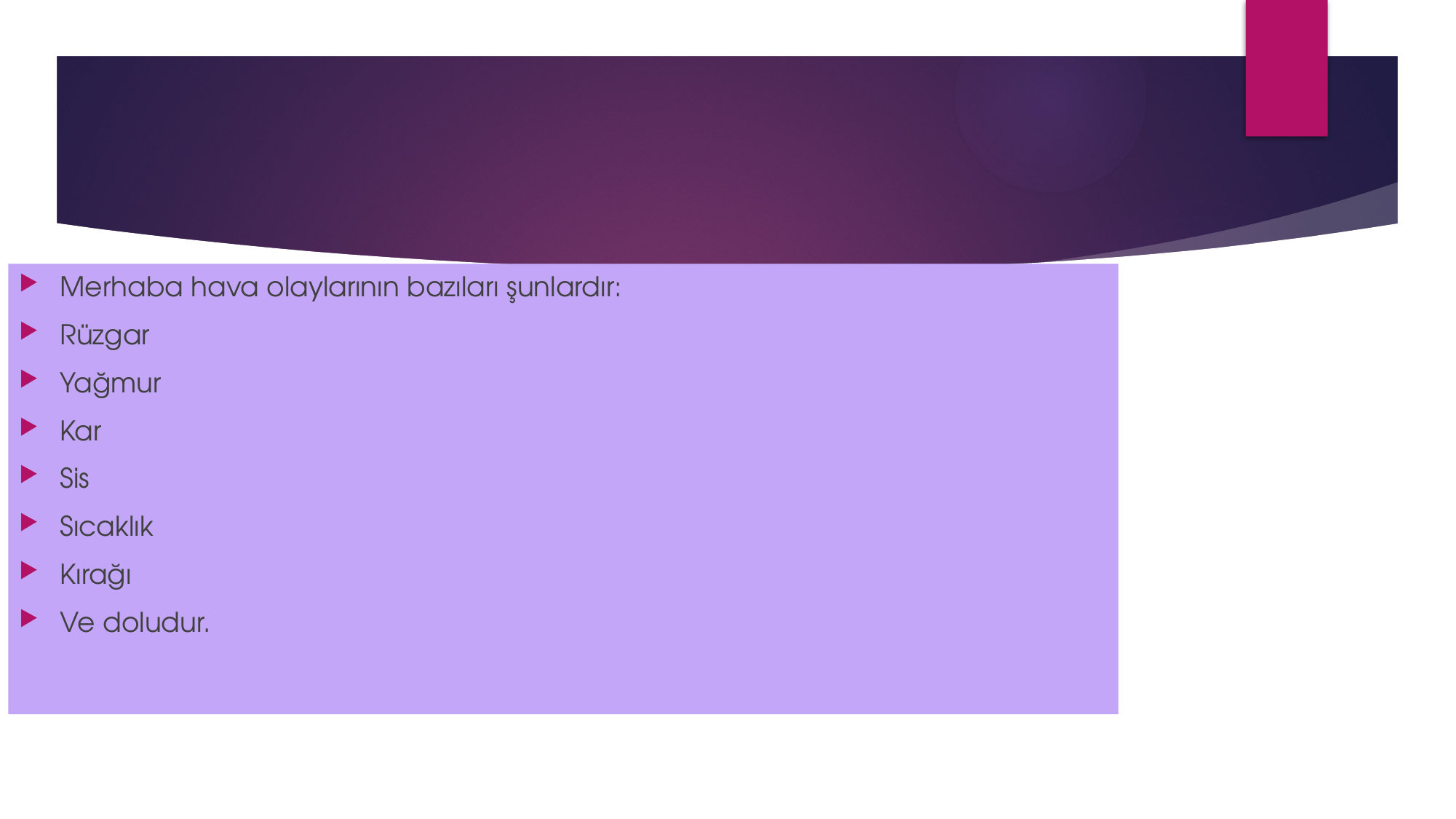

Merhaba hava olaylarının bazıları şunlardır:
Rüzgar
Yağmur
Kar
Sis
Sıcaklık
Kırağı
Ve doludur.